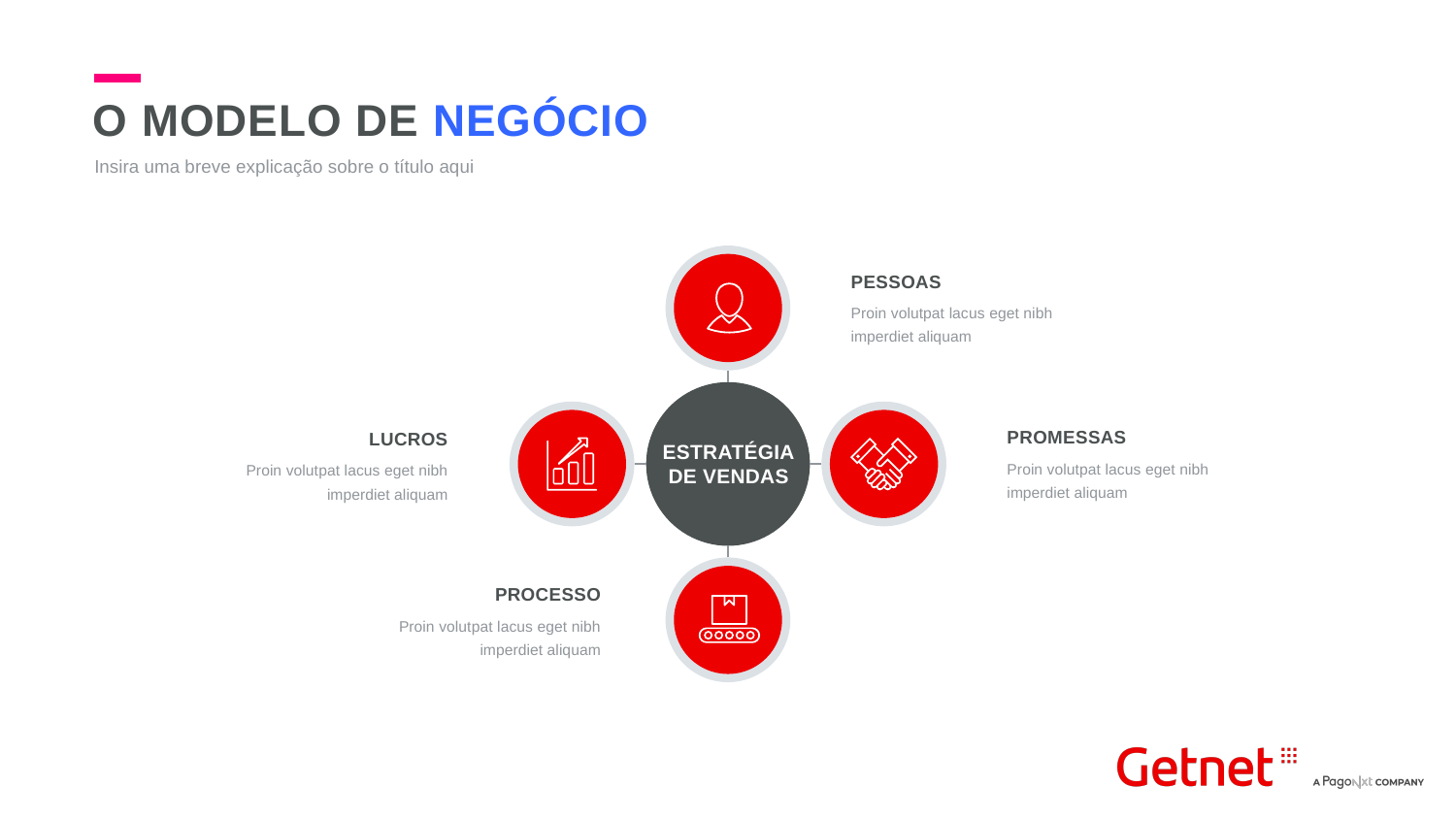

O MODELO DE NEGÓCIO
Insira uma breve explicação sobre o título aqui

pessoas
Proin volutpat lacus eget nibh imperdiet aliquam

promessas
Proin volutpat lacus eget nibh imperdiet aliquam
lucros
Proin volutpat lacus eget nibh imperdiet aliquam
Estratégia de vendas

processo
Proin volutpat lacus eget nibh imperdiet aliquam